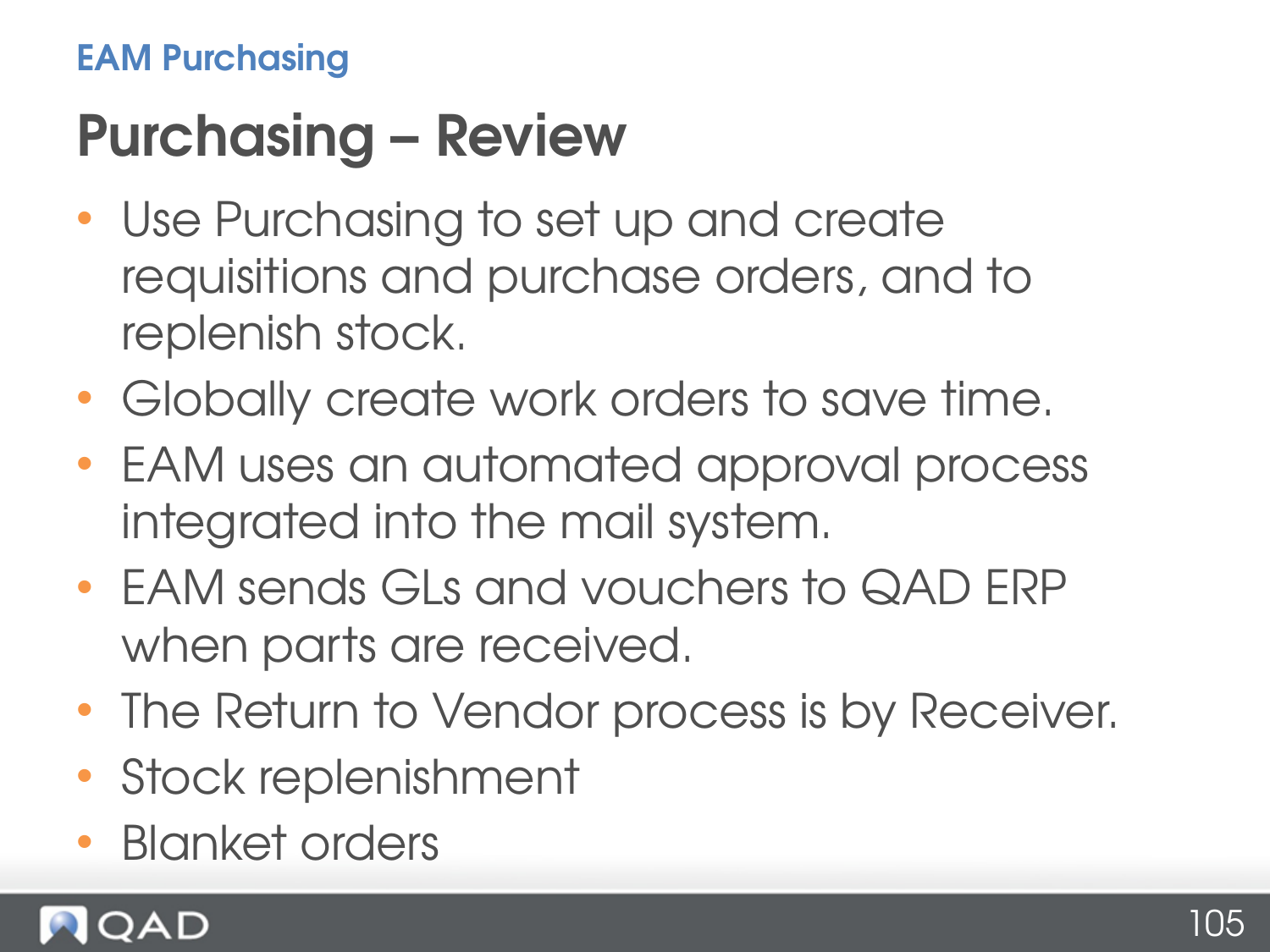

EAM Purchasing
# Purchasing – Review
Use Purchasing to set up and create requisitions and purchase orders, and to replenish stock.
Globally create work orders to save time.
EAM uses an automated approval process integrated into the mail system.
EAM sends GLs and vouchers to QAD ERP when parts are received.
The Return to Vendor process is by Receiver.
Stock replenishment
Blanket orders

105